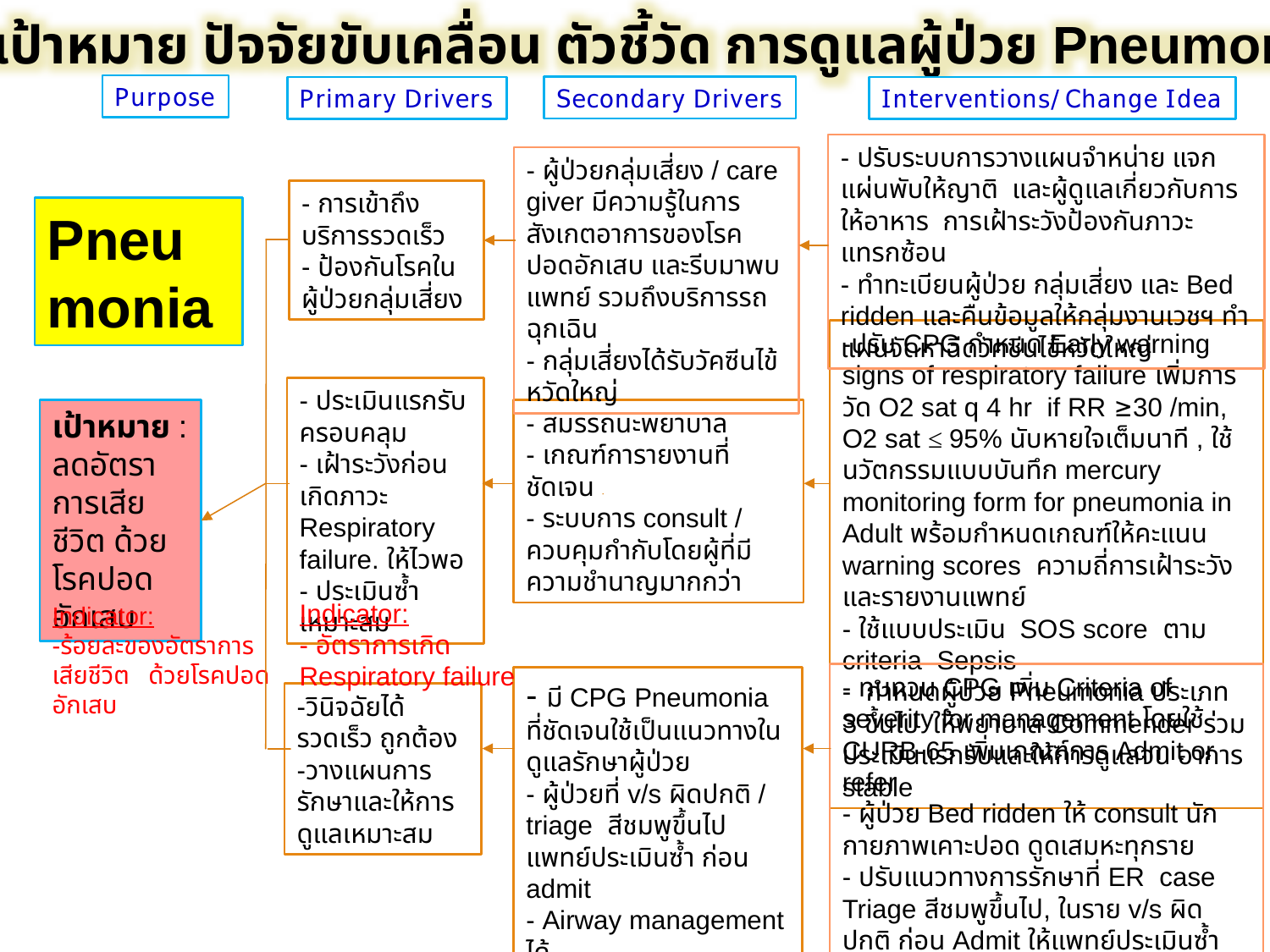

เป้าหมาย ปัจจัยขับเคลื่อน ตัวชี้วัด การดูแลผู้ป่วย Pneumonia
Purpose
Secondary Drivers
Interventions/Change Idea
Primary Drivers
- ปรับระบบการวางแผนจำหน่าย แจกแผ่นพับให้ญาติ  และผู้ดูแลเกี่ยวกับการให้อาหาร  การเฝ้าระวังป้องกันภาวะแทรกซ้อน
- ทำทะเบียนผู้ป่วย กลุ่มเสี่ยง และ Bed ridden และคืนข้อมูลให้กลุ่มงานเวชฯ ทำแผนจัดหาฉีดวัคซีนไข้หวัดใหญ่
- ผู้ป่วยกลุ่มเสี่ยง / care giver มีความรู้ในการสังเกตอาการของโรคปอดอักเสบ และรีบมาพบแพทย์ รวมถึงบริการรถฉุกเฉิน
- กลุ่มเสี่ยงได้รับวัคซีนไข้หวัดใหญ่
- การเข้าถึงบริการรวดเร็ว
- ป้องกันโรคในผู้ป่วยกลุ่มเสี่ยง
Pneumonia
-ปรับ CPG กำหนด Early warning signs of respiratory failure เพิ่มการวัด O2 sat q 4 hr  if RR ≥30 /min, O2 sat ≤ 95% นับหายใจเต็มนาที , ใช้นวัตกรรมแบบบันทึก mercury monitoring form for pneumonia in Adult พร้อมกำหนดเกณฑ์ให้คะแนน warning scores  ความถี่การเฝ้าระวังและรายงานแพทย์
- ใช้แบบประเมิน  SOS score  ตาม  criteria  Sepsis
-  กำหนดผู้ป่วย Pneumonia ประเภท 3 ขึ้นไป  ให้พยาบาล Commender ร่วมประเมินแรกรับและให้การดูแลจน อาการ stable
- ประเมินแรกรับครอบคลุม
- เฝ้าระวังก่อนเกิดภาวะ Respiratory failure. ให้ไวพอ
- ประเมินซ้ำเหมาะสม
เป้าหมาย :
ลดอัตราการเสียชีวิต ด้วยโรคปอดอักเสบ
- สมรรถนะพยาบาล
- เกณฑ์การายงานที่ชัดเจน
- ระบบการ consult / ควบคุมกำกับโดยผู้ที่มีความชำนาญมากกว่า

Indicator:
-ร้อยละของอัตราการเสียชีวิต   ด้วยโรคปอดอักเสบ
Indicator:
- อัตราการเกิด Respiratory failure
- ทบทวน CPG เพิ่ม Criteria of severity for management โดยใช้ CURB-65 เพิ่มเกณฑ์การ Admit or refer
- ผู้ป่วย Bed ridden ให้ consult นักกายภาพเคาะปอด ดูดเสมหะทุกราย
- ปรับแนวทางการรักษาที่ ER  case Triage สีชมพูขึ้นไป, ในราย v/s ผิดปกติ ก่อน Admit ให้แพทย์ประเมินซ้ำ
- จัดซื้อ laryngeal mask airway กรณี difficult airway
- มี CPG Pneumonia ที่ชัดเจนใช้เป็นแนวทางในดูแลรักษาผู้ป่วย
- ผู้ป่วยที่ v/s ผิดปกติ / triage  สีชมพูขึ้นไปแพทย์ประเมินซ้ำ ก่อน admit
- Airway management ได้
รวดเร็วก่อนส่งต่อ
-วินิจฉัยได้รวดเร็ว ถูกต้อง
-วางแผนการรักษาและให้การดูแลเหมาะสม